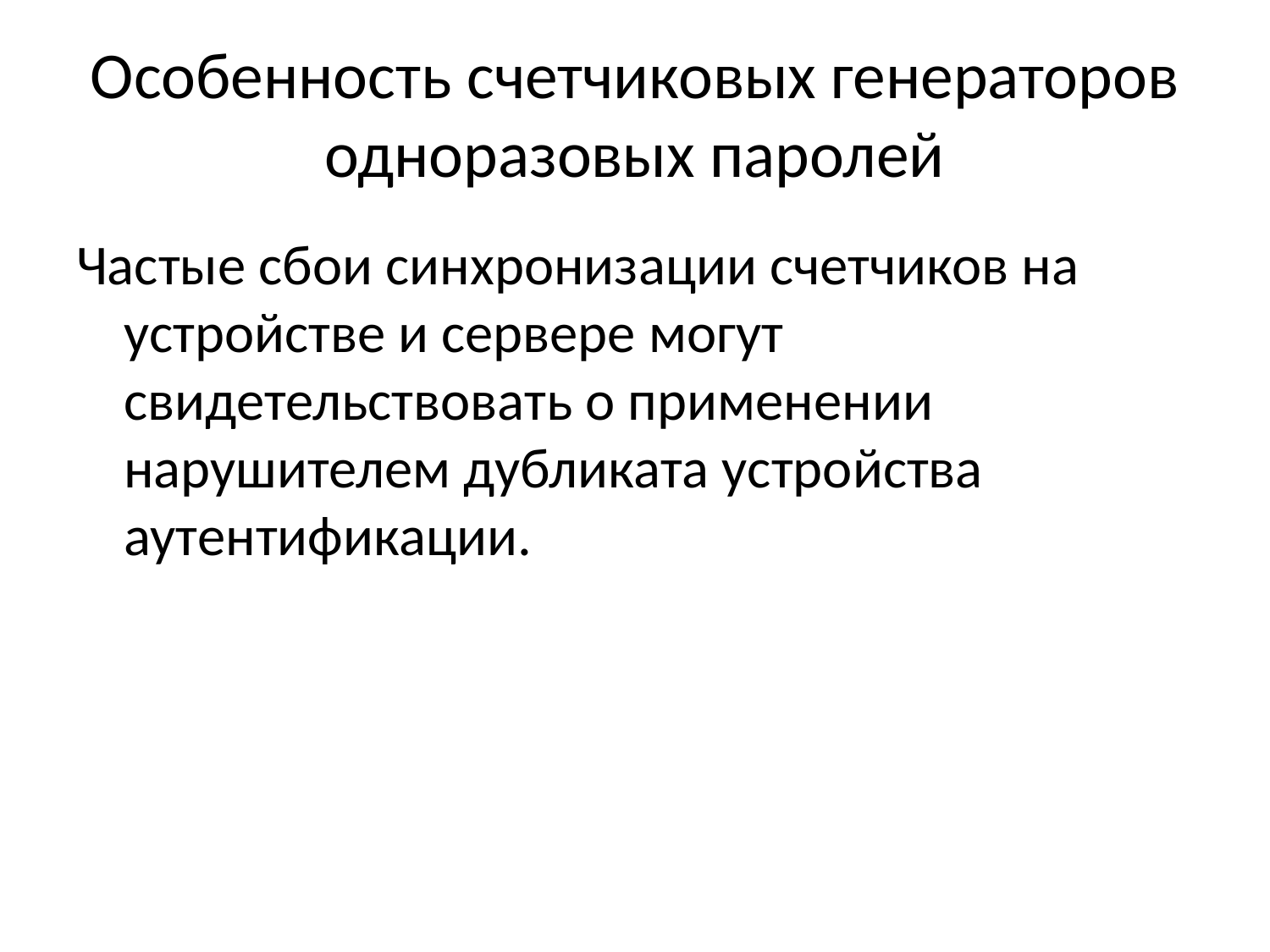

# Особенность счетчиковых генераторов одноразовых паролей
Частые сбои синхронизации счетчиков на устройстве и сервере могут свидетельствовать о применении нарушителем дубликата устройства аутентификации.